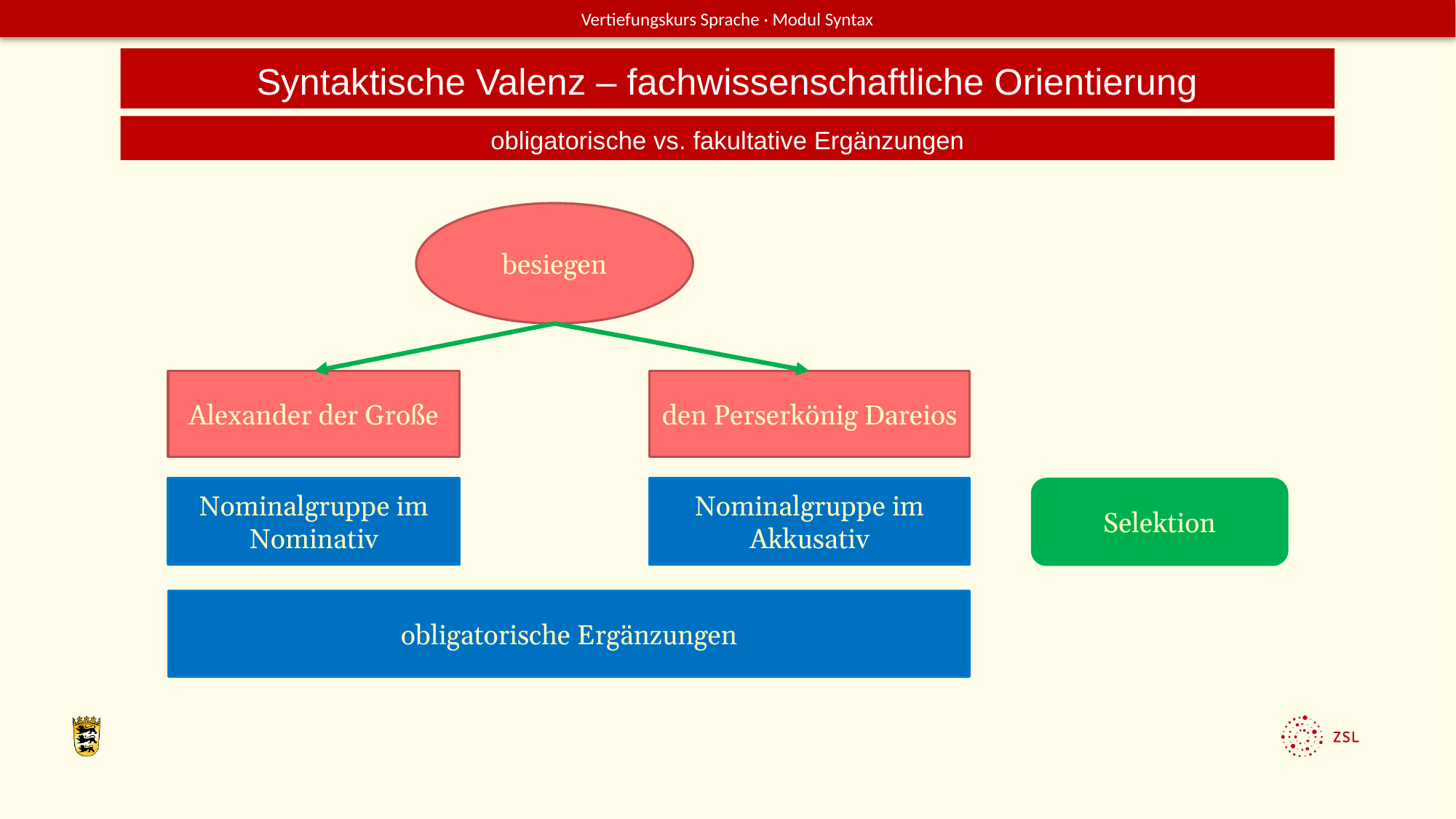

Syntaktische Valenz – fachwissenschaftliche Orientierung
obligatorische vs. fakultative Ergänzungen
besiegen
Alexander der Große
den Perserkönig Dareios
Nominalgruppe im Nominativ
Nominalgruppe im Akkusativ
Selektion
obligatorische Ergänzungen